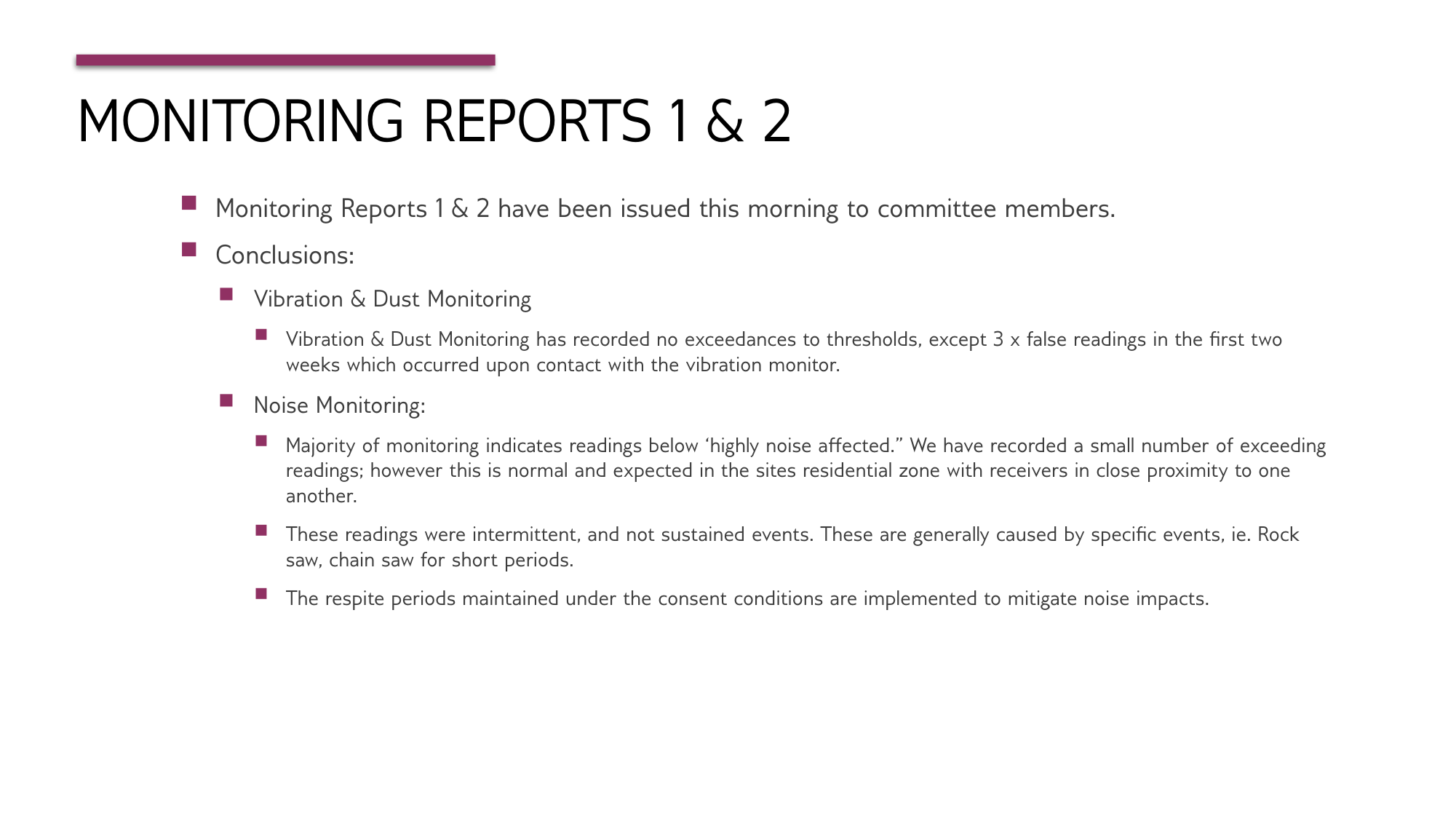

# Monitoring Reports 1 & 2

Monitoring Reports 1 & 2 have been issued this morning to committee members.
Conclusions:
Vibration & Dust Monitoring
Vibration & Dust Monitoring has recorded no exceedances to thresholds, except 3 x false readings in the first two weeks which occurred upon contact with the vibration monitor.
Noise Monitoring:
Majority of monitoring indicates readings below ‘highly noise affected.” We have recorded a small number of exceeding readings; however this is normal and expected in the sites residential zone with receivers in close proximity to one another.
These readings were intermittent, and not sustained events. These are generally caused by specific events, ie. Rock saw, chain saw for short periods.
The respite periods maintained under the consent conditions are implemented to mitigate noise impacts.